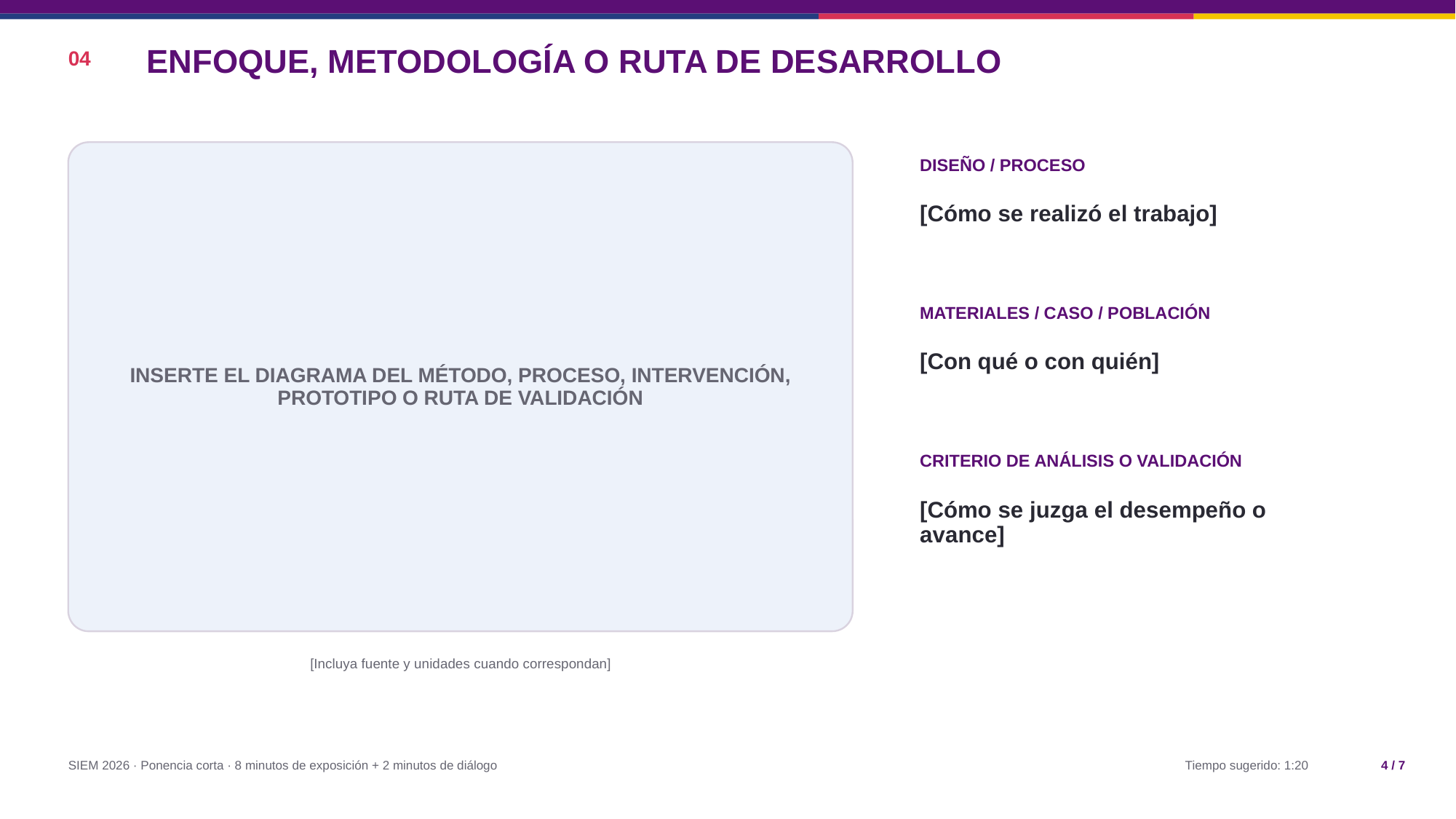

ENFOQUE, METODOLOGÍA O RUTA DE DESARROLLO
04

DISEÑO / PROCESO
INSERTE EL DIAGRAMA DEL MÉTODO, PROCESO, INTERVENCIÓN, PROTOTIPO O RUTA DE VALIDACIÓN
[Cómo se realizó el trabajo]
MATERIALES / CASO / POBLACIÓN
[Con qué o con quién]
CRITERIO DE ANÁLISIS O VALIDACIÓN
[Cómo se juzga el desempeño o avance]
[Incluya fuente y unidades cuando correspondan]
SIEM 2026 · Ponencia corta · 8 minutos de exposición + 2 minutos de diálogo
Tiempo sugerido: 1:20
4 / 7